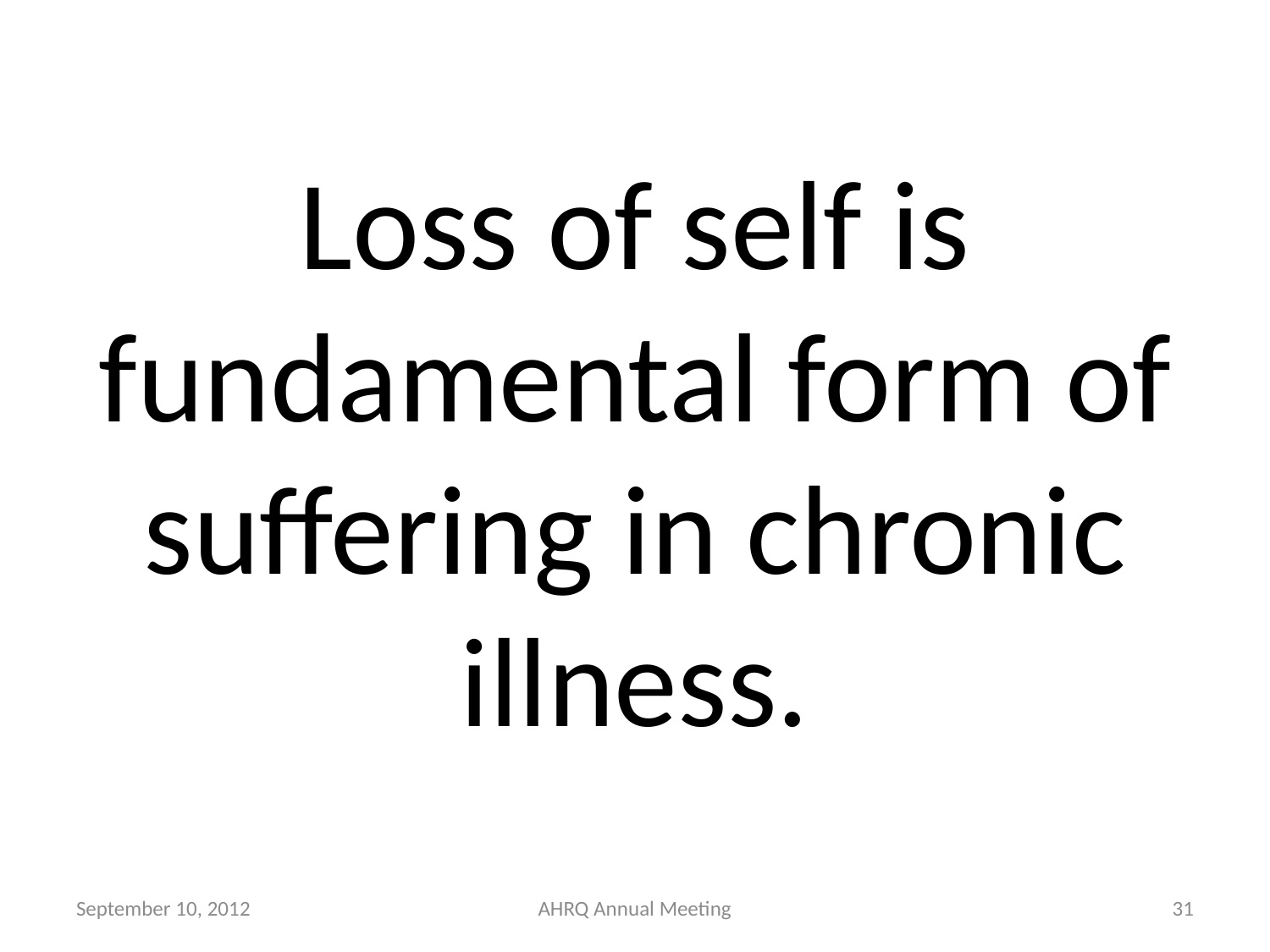

# Loss of self is fundamental form of suffering in chronic illness.
September 10, 2012
AHRQ Annual Meeting
31